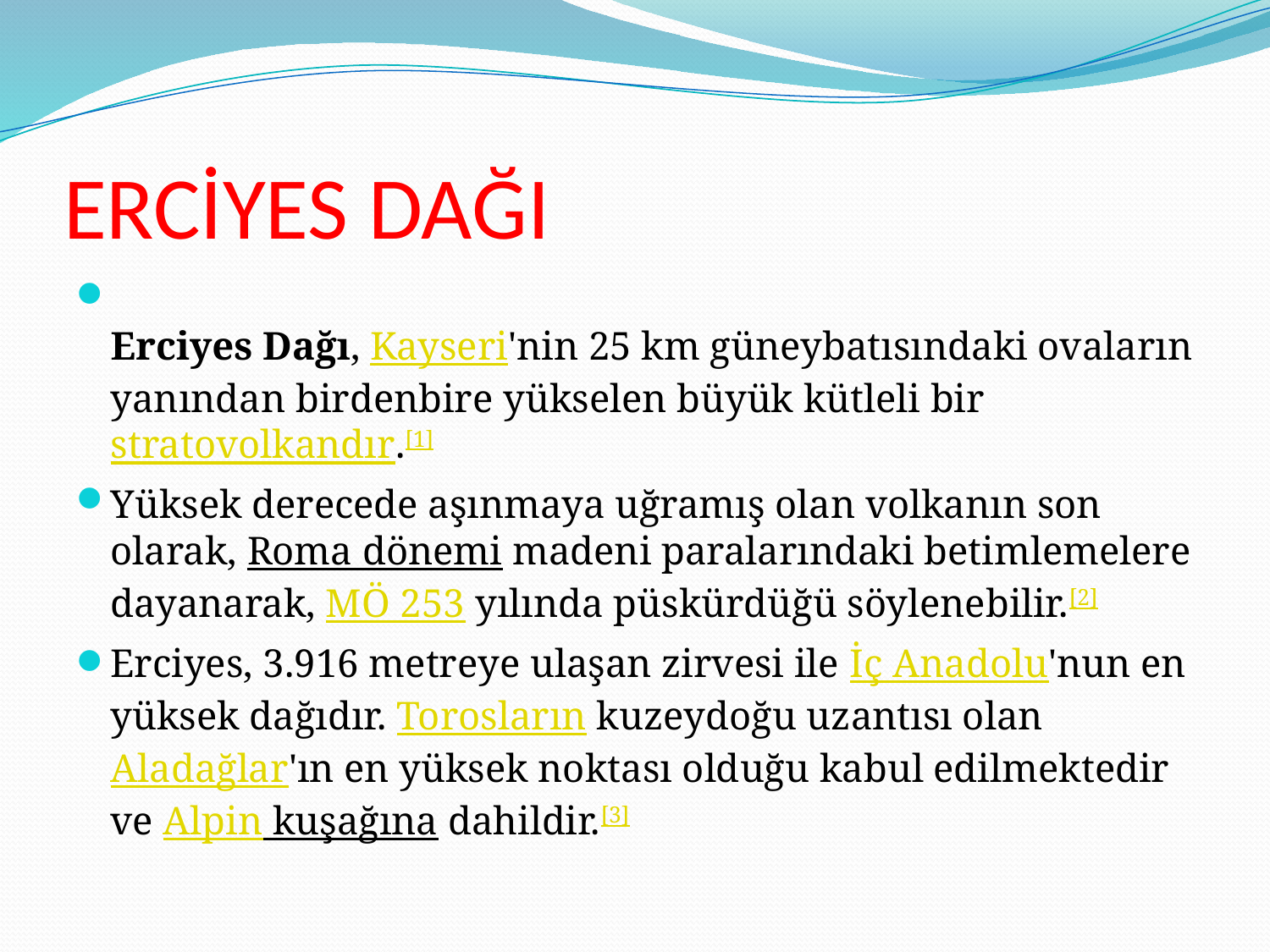

# ERCİYES DAĞI
Erciyes Dağı, Kayseri'nin 25 km güneybatısındaki ovaların yanından birdenbire yükselen büyük kütleli bir stratovolkandır.[1]
Yüksek derecede aşınmaya uğramış olan volkanın son olarak, Roma dönemi madeni paralarındaki betimlemelere dayanarak, MÖ 253 yılında püskürdüğü söylenebilir.[2]
Erciyes, 3.916 metreye ulaşan zirvesi ile İç Anadolu'nun en yüksek dağıdır. Torosların kuzeydoğu uzantısı olan Aladağlar'ın en yüksek noktası olduğu kabul edilmektedir ve Alpin kuşağına dahildir.[3]